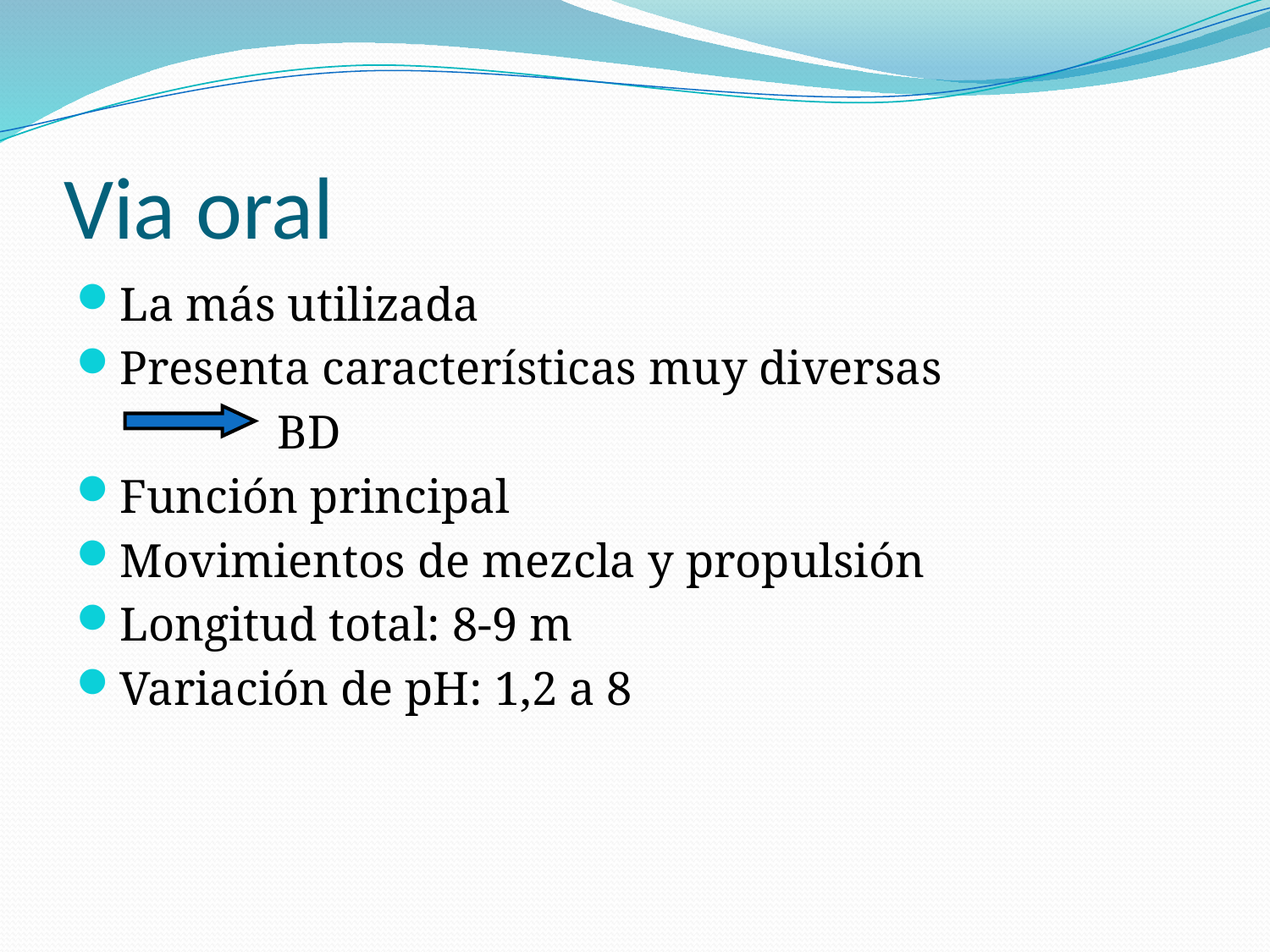

# Via oral
La más utilizada
Presenta características muy diversas
                 BD
Función principal
Movimientos de mezcla y propulsión
Longitud total: 8-9 m
Variación de pH: 1,2 a 8